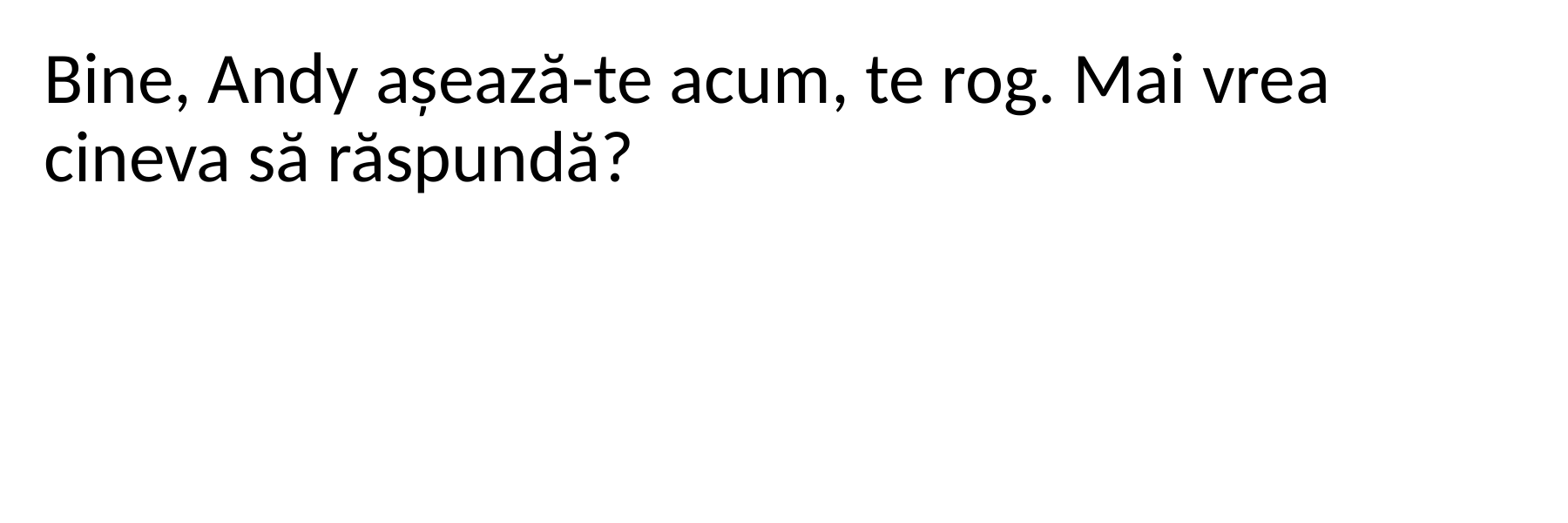

Bine, Andy așează-te acum, te rog. Mai vrea cineva să răspundă?